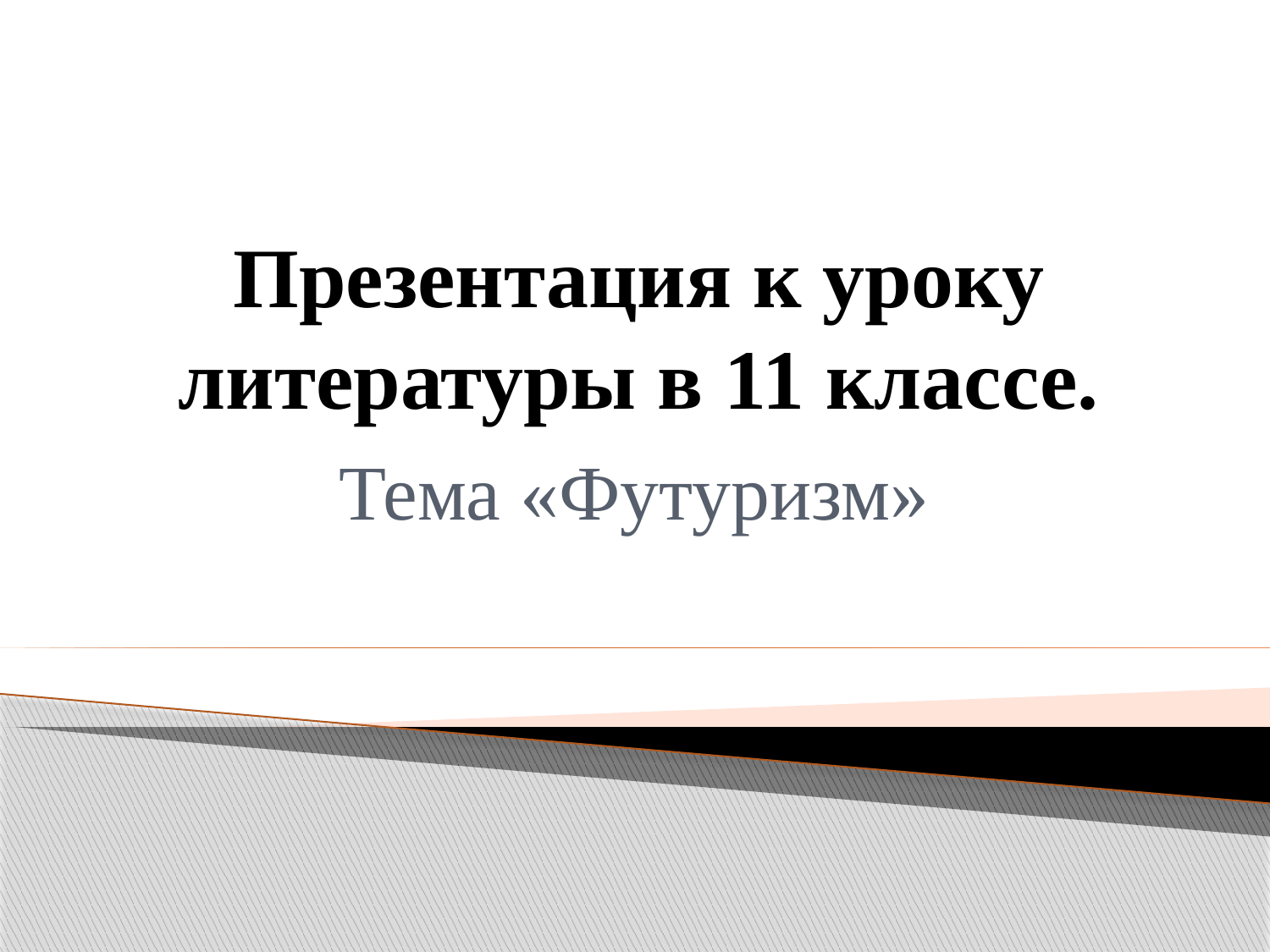

# Презентация к уроку литературы в 11 классе.
Тема «Футуризм»